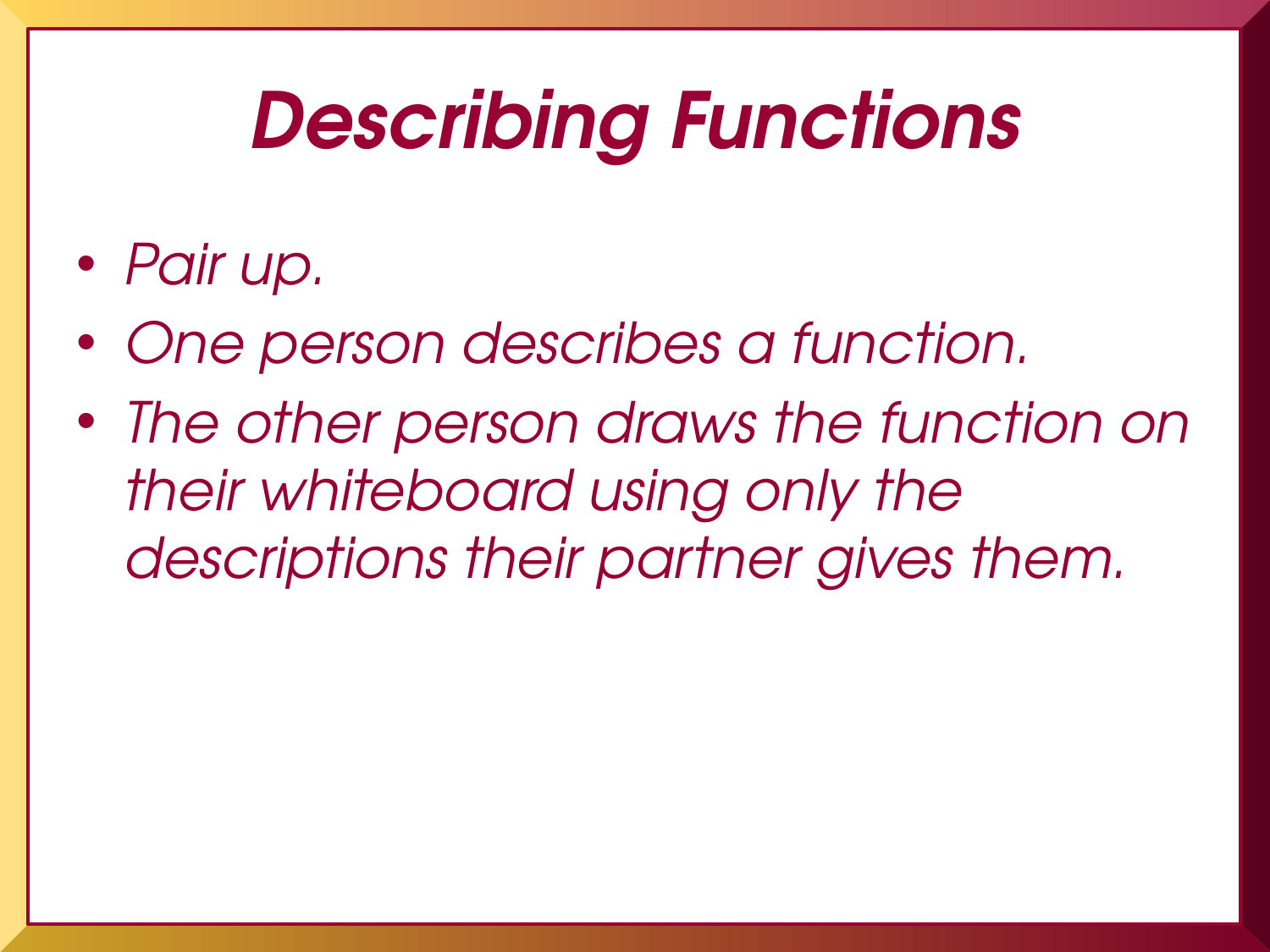

# Describing Functions
Pair up.
One person describes a function.
The other person draws the function on their whiteboard using only the descriptions their partner gives them.